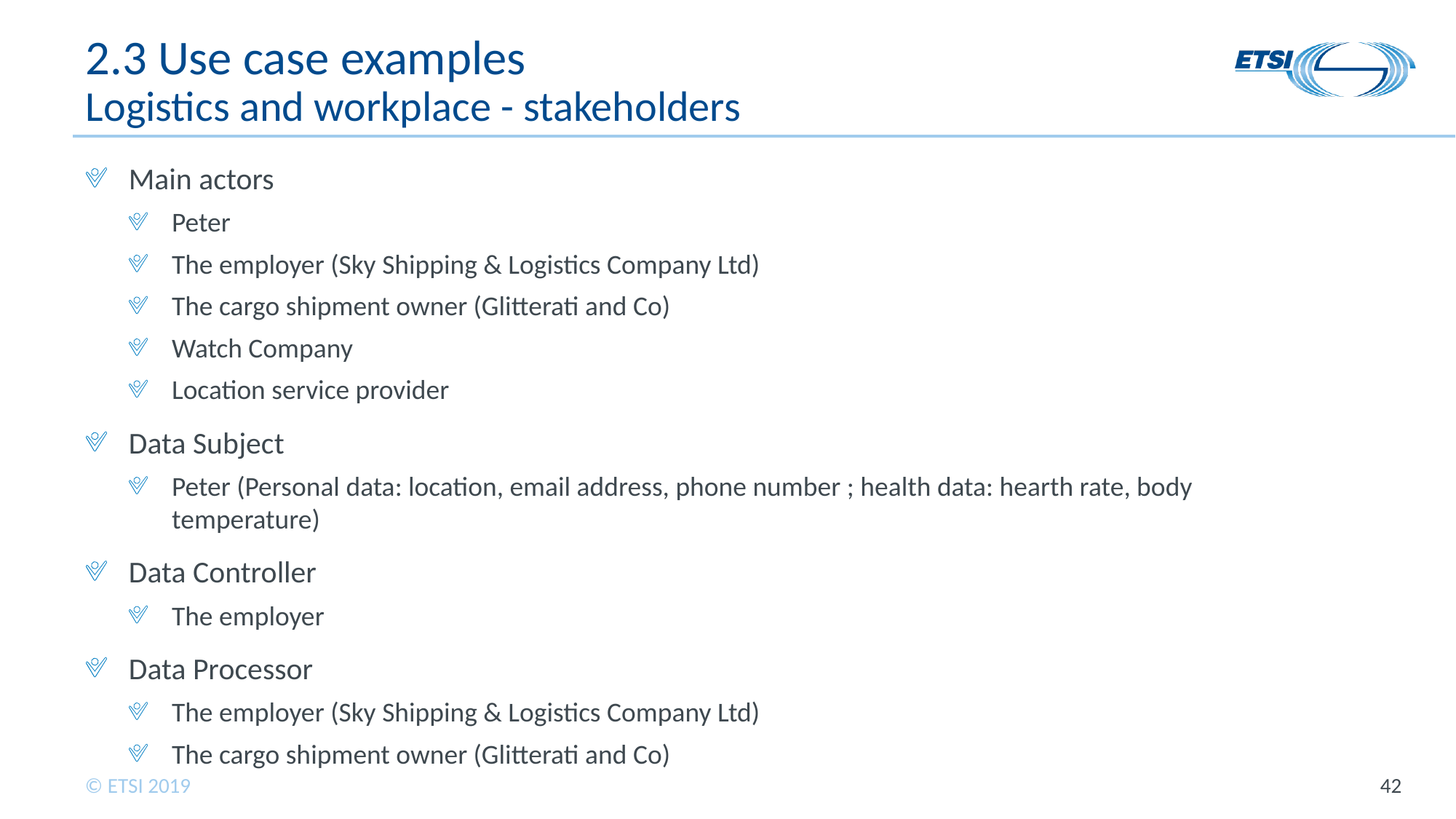

# 2.3 Use case examples Logistics and workplace - stakeholders
Main actors
Peter
The employer (Sky Shipping & Logistics Company Ltd)
The cargo shipment owner (Glitterati and Co)
Watch Company
Location service provider
Data Subject
Peter (Personal data: location, email address, phone number ; health data: hearth rate, body temperature)
Data Controller
The employer
Data Processor
The employer (Sky Shipping & Logistics Company Ltd)
The cargo shipment owner (Glitterati and Co)